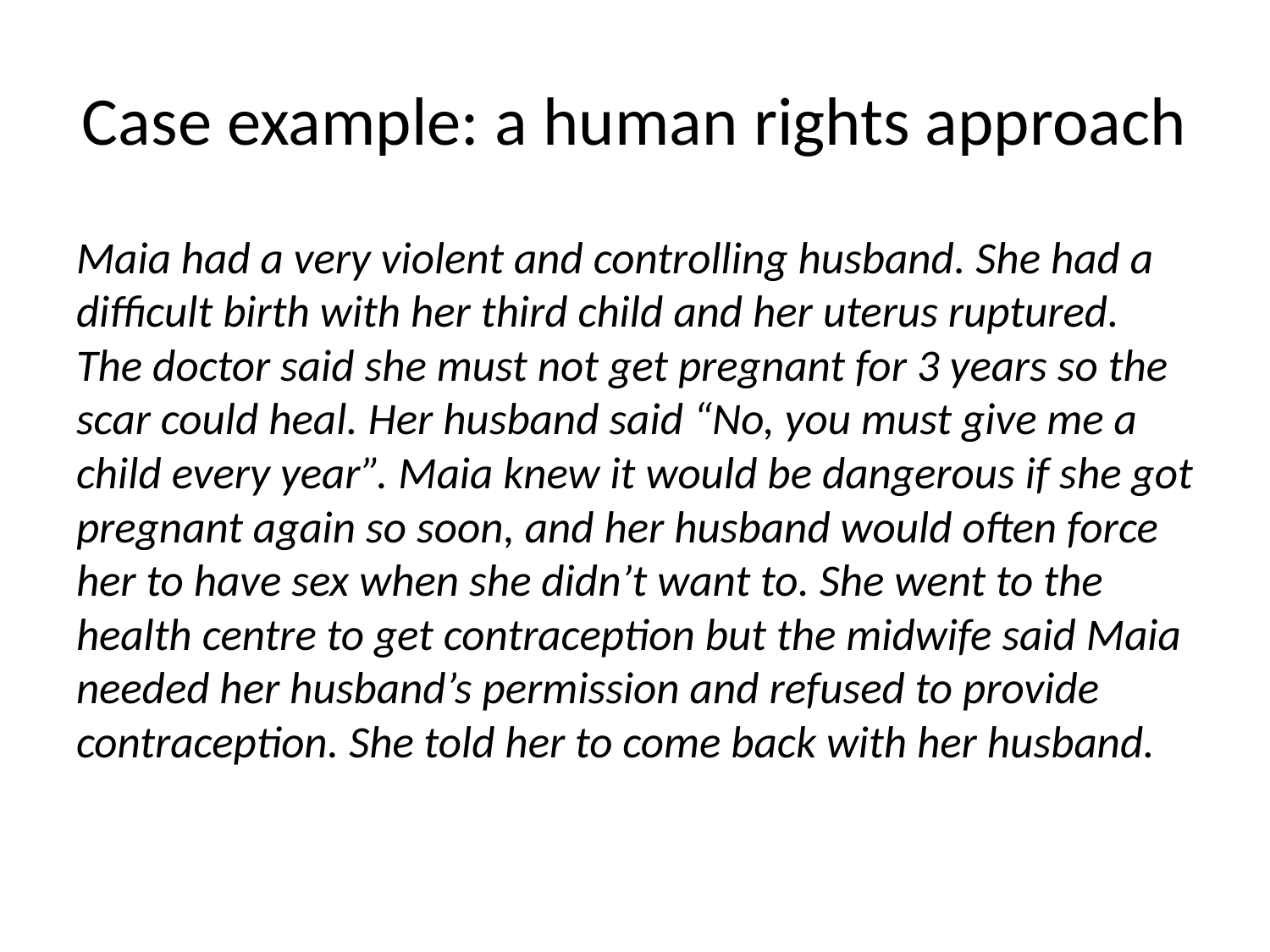

# Case example: a human rights approach
Maia had a very violent and controlling husband. She had a difficult birth with her third child and her uterus ruptured. The doctor said she must not get pregnant for 3 years so the scar could heal. Her husband said “No, you must give me a child every year”. Maia knew it would be dangerous if she got pregnant again so soon, and her husband would often force her to have sex when she didn’t want to. She went to the health centre to get contraception but the midwife said Maia needed her husband’s permission and refused to provide contraception. She told her to come back with her husband.